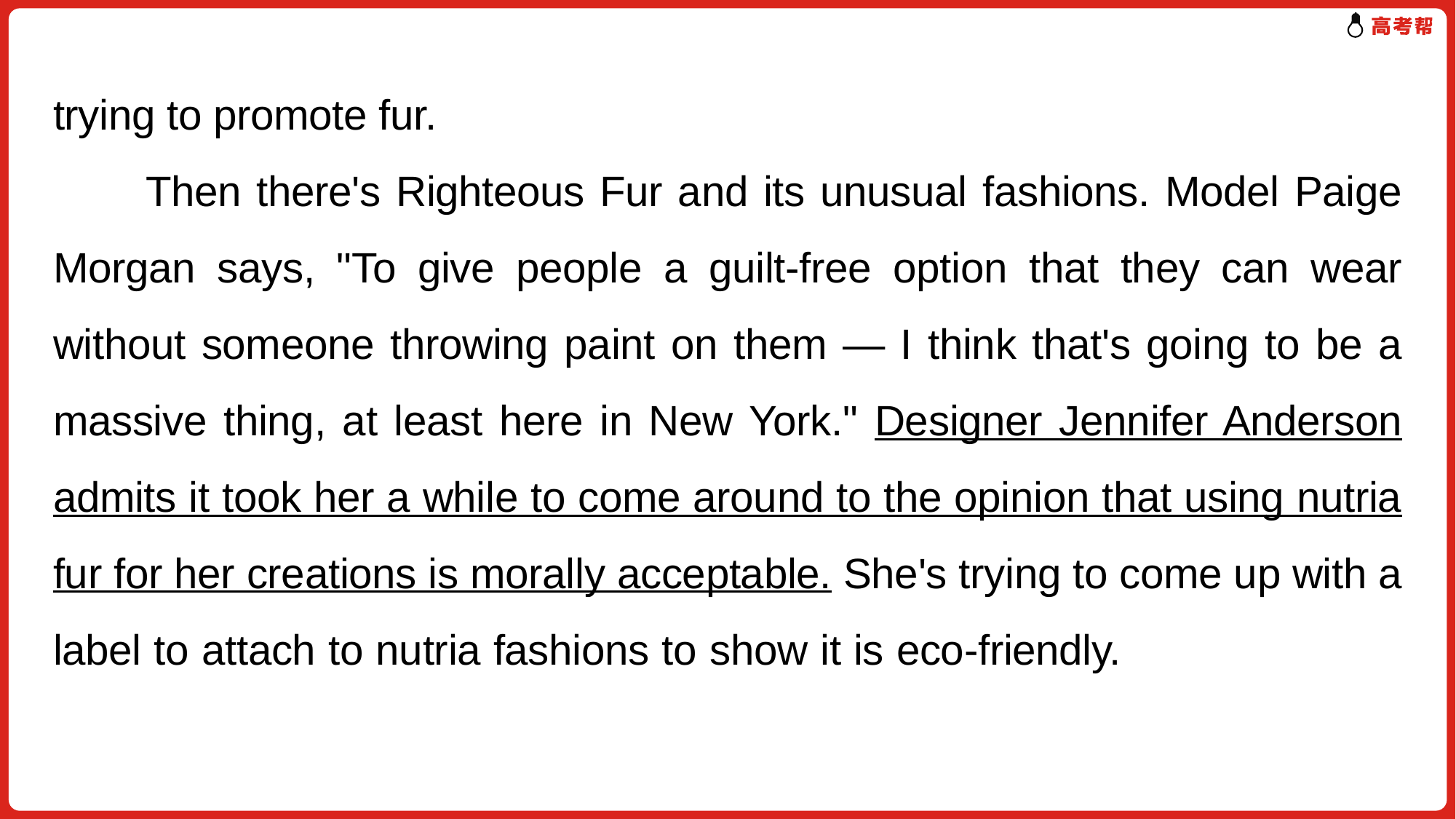

trying to promote fur.
      Then there's Righteous Fur and its unusual fashions. Model Paige Morgan says, "To give people a guilt-free option that they can wear without someone throwing paint on them — I think that's going to be a massive thing, at least here in New York." Designer Jennifer Anderson admits it took her a while to come around to the opinion that using nutria fur for her creations is morally acceptable. She's trying to come up with a label to attach to nutria fashions to show it is eco-friendly.